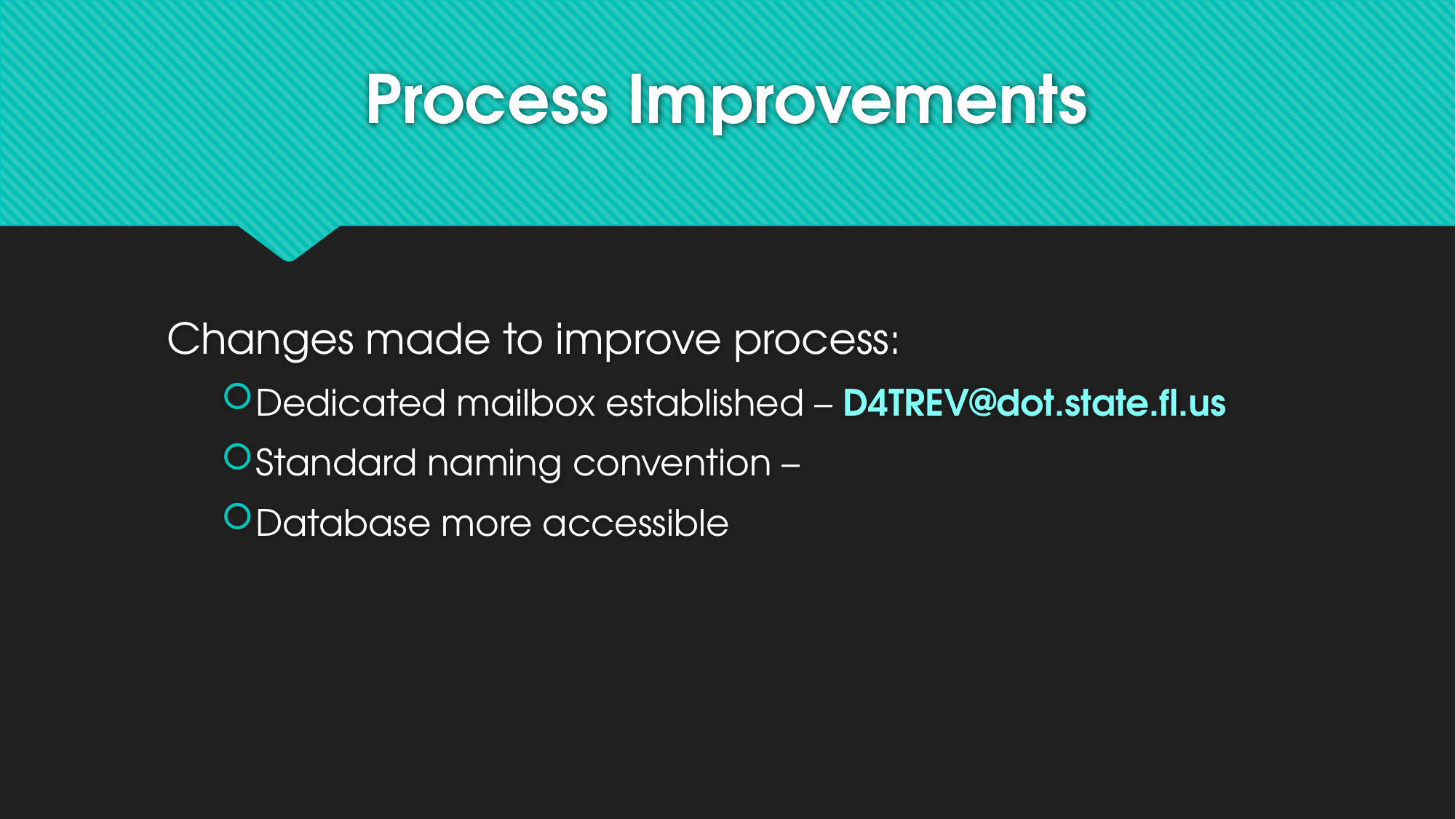

# Process Improvements
Changes made to improve process:
Dedicated mailbox established – D4TREV@dot.state.fl.us
Standard naming convention –
Database more accessible